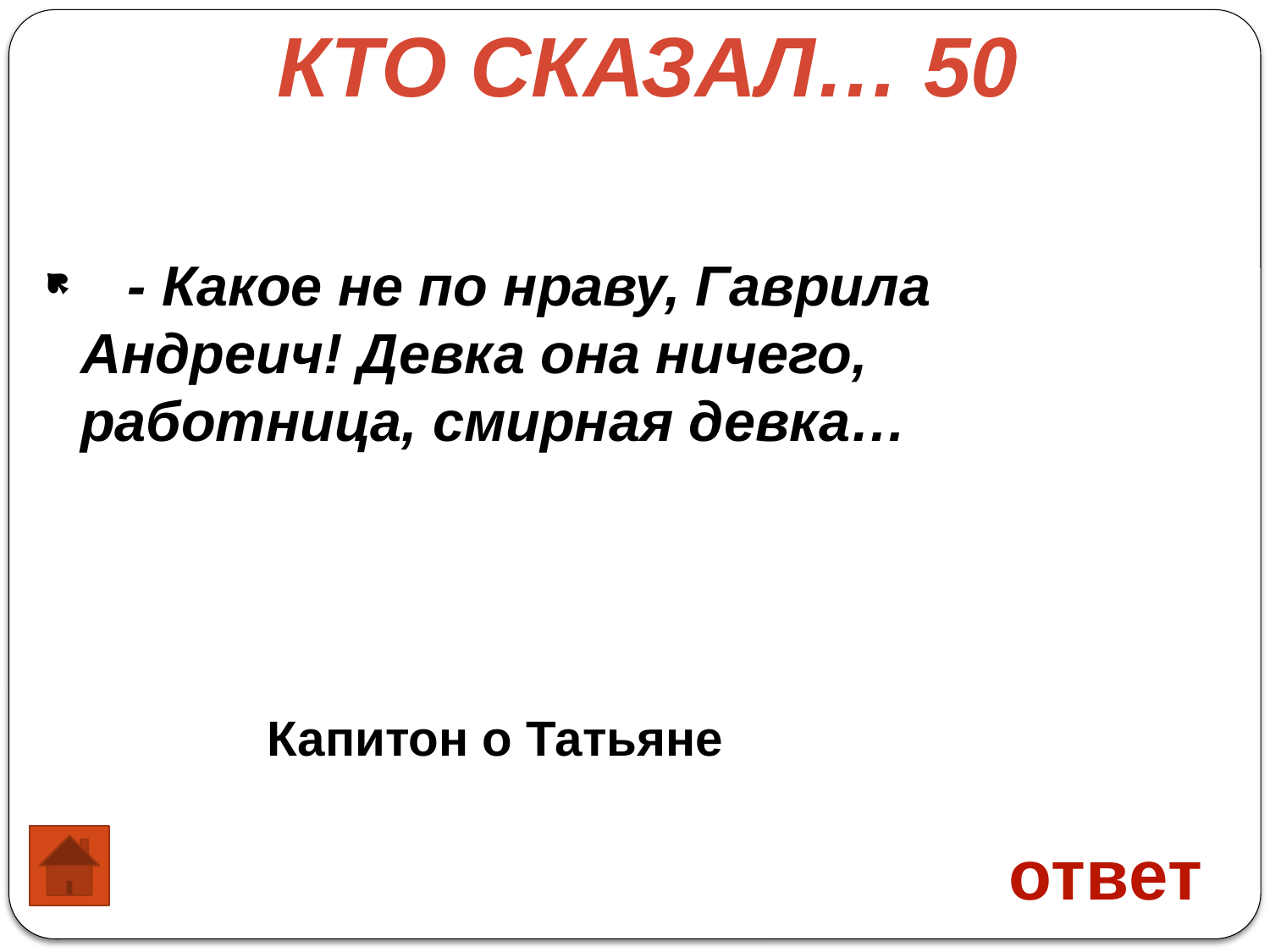

Кто сказал… 50
   - Какое не по нраву, Гаврила Андреич! Девка она ничего, работница, смирная девка…
Капитон о Татьяне
ответ